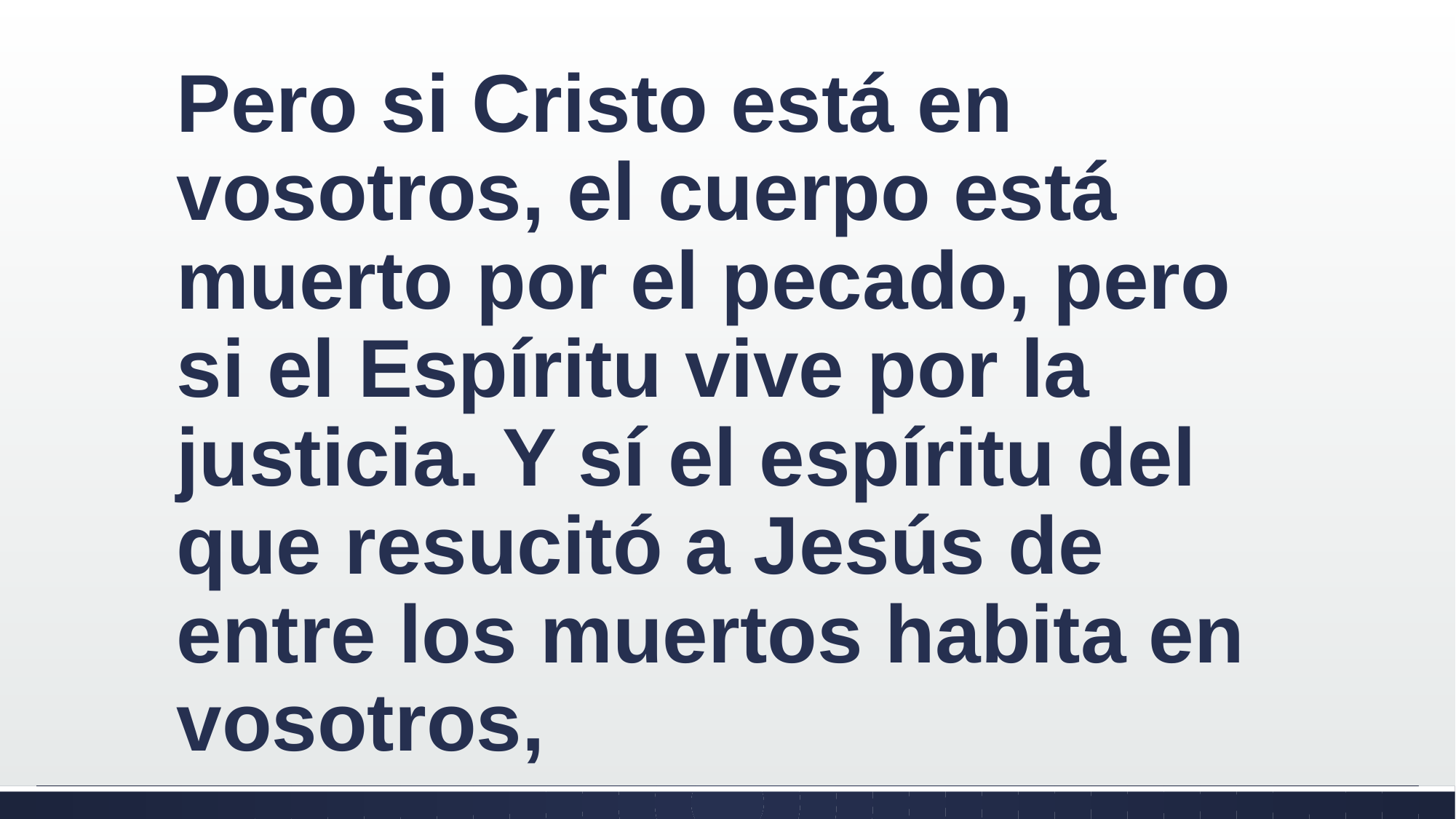

#
Pero si Cristo está en vosotros, el cuerpo está muerto por el pecado, pero si el Espíritu vive por la justicia. Y sí el espíritu del que resucitó a Jesús de entre los muertos habita en vosotros,